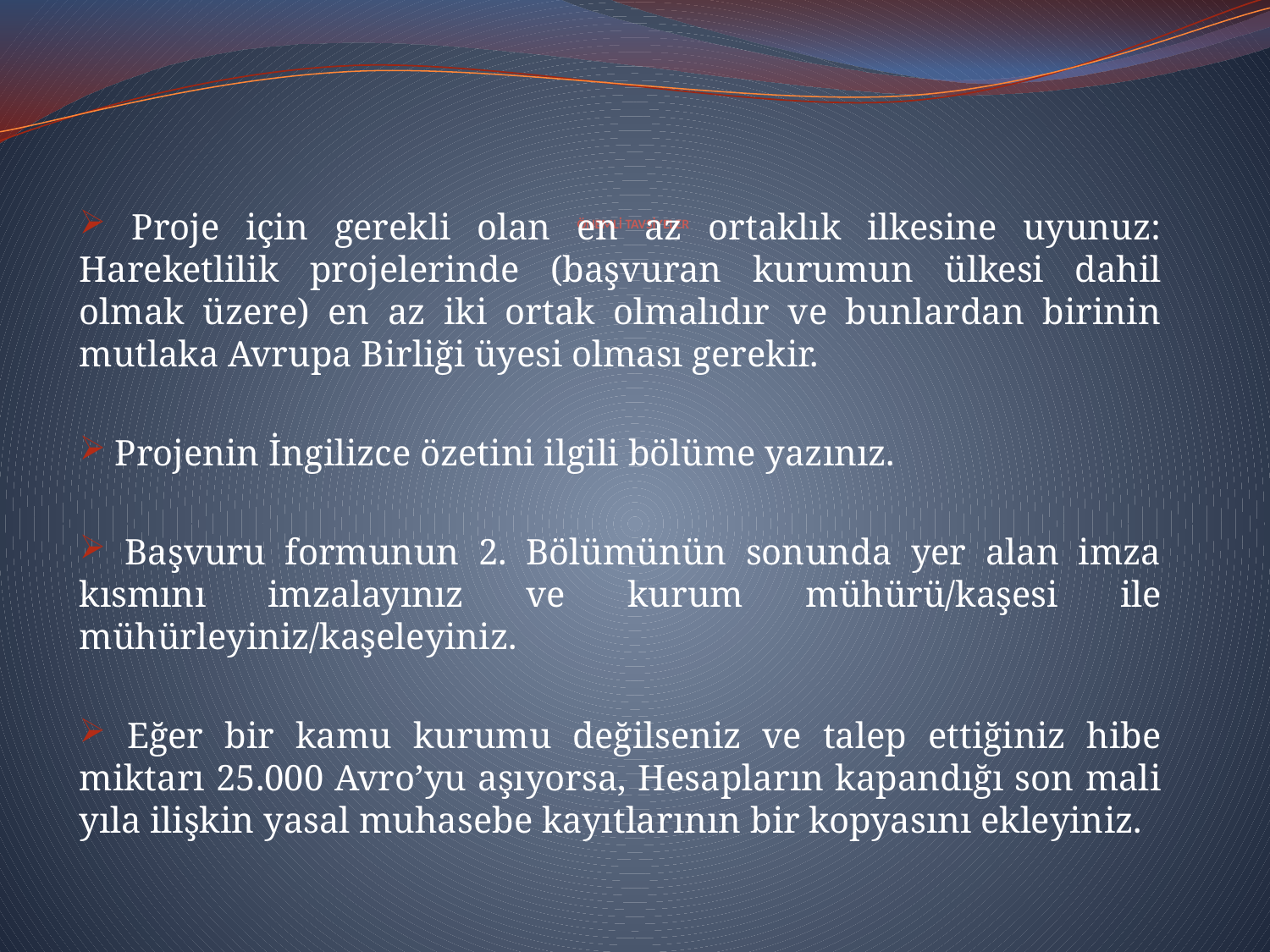

# ÖNEMLİ TAVSİYELER
 Proje için gerekli olan en az ortaklık ilkesine uyunuz: Hareketlilik projelerinde (başvuran kurumun ülkesi dahil olmak üzere) en az iki ortak olmalıdır ve bunlardan birinin mutlaka Avrupa Birliği üyesi olması gerekir.

 Projenin İngilizce özetini ilgili bölüme yazınız.

 Başvuru formunun 2. Bölümünün sonunda yer alan imza kısmını imzalayınız ve kurum mühürü/kaşesi ile mühürleyiniz/kaşeleyiniz.

 Eğer bir kamu kurumu değilseniz ve talep ettiğiniz hibe miktarı 25.000 Avro’yu aşıyorsa, Hesapların kapandığı son mali yıla ilişkin yasal muhasebe kayıtlarının bir kopyasını ekleyiniz.